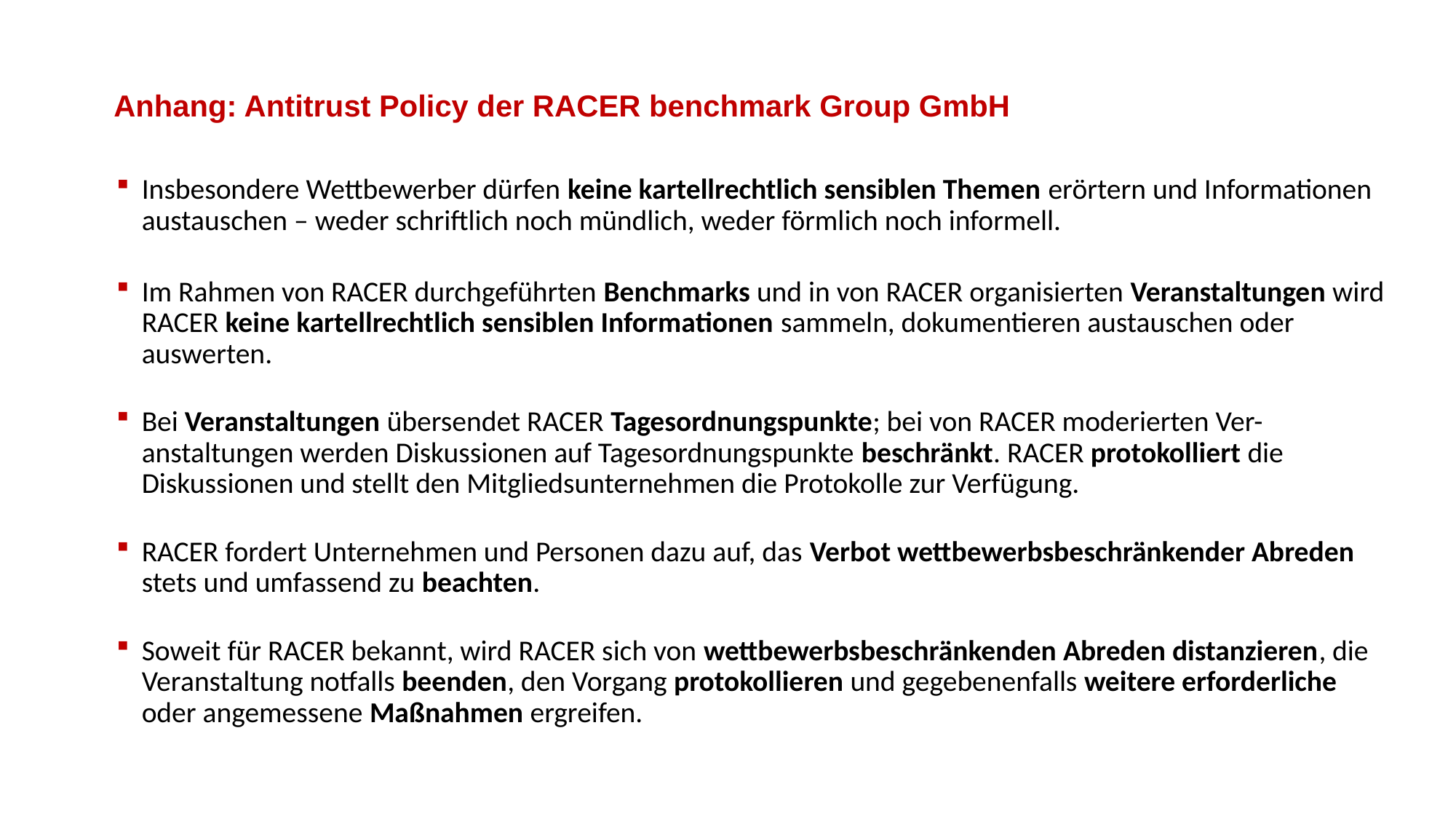

# Anhang: Antitrust Policy der RACER benchmark Group GmbH
Insbesondere Wettbewerber dürfen keine kartellrechtlich sensiblen Themen erörtern und Informationen austauschen – weder schriftlich noch mündlich, weder förmlich noch informell.
Im Rahmen von RACER durchgeführten Benchmarks und in von RACER organisierten Veranstaltungen wird RACER keine kartellrechtlich sensiblen Informationen sammeln, dokumentieren austauschen oder auswerten.
Bei Veranstaltungen übersendet RACER Tagesordnungspunkte; bei von RACER moderierten Ver-anstaltungen werden Diskussionen auf Tagesordnungspunkte beschränkt. RACER protokolliert die Diskussionen und stellt den Mitgliedsunternehmen die Protokolle zur Verfügung.
RACER fordert Unternehmen und Personen dazu auf, das Verbot wettbewerbsbeschränkender Abreden stets und umfassend zu beachten.
Soweit für RACER bekannt, wird RACER sich von wettbewerbsbeschränkenden Abreden distanzieren, die Veranstaltung notfalls beenden, den Vorgang protokollieren und gegebenenfalls weitere erforderliche oder angemessene Maßnahmen ergreifen.